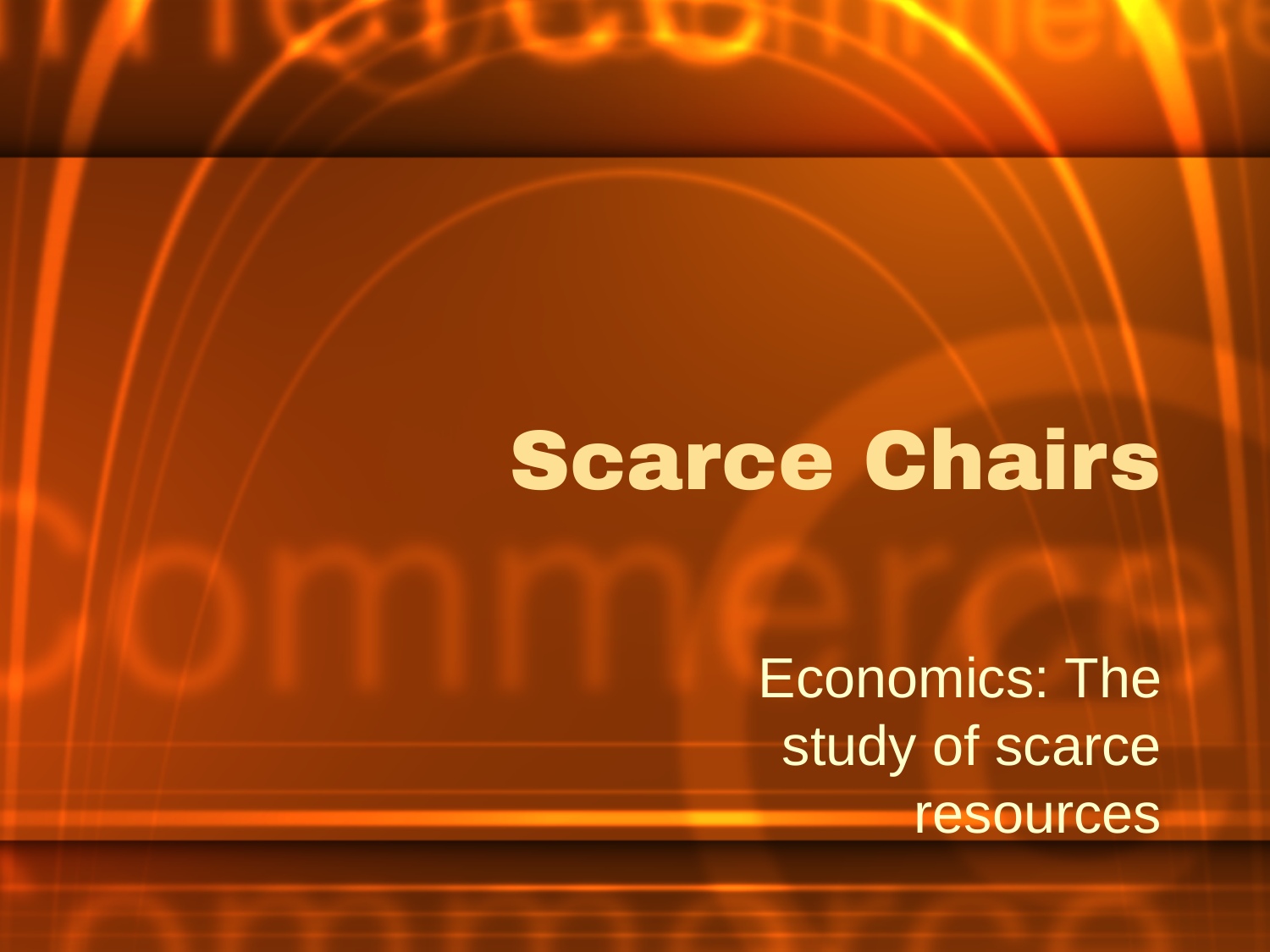

# Scarce Chairs
Economics: The study of scarce resources